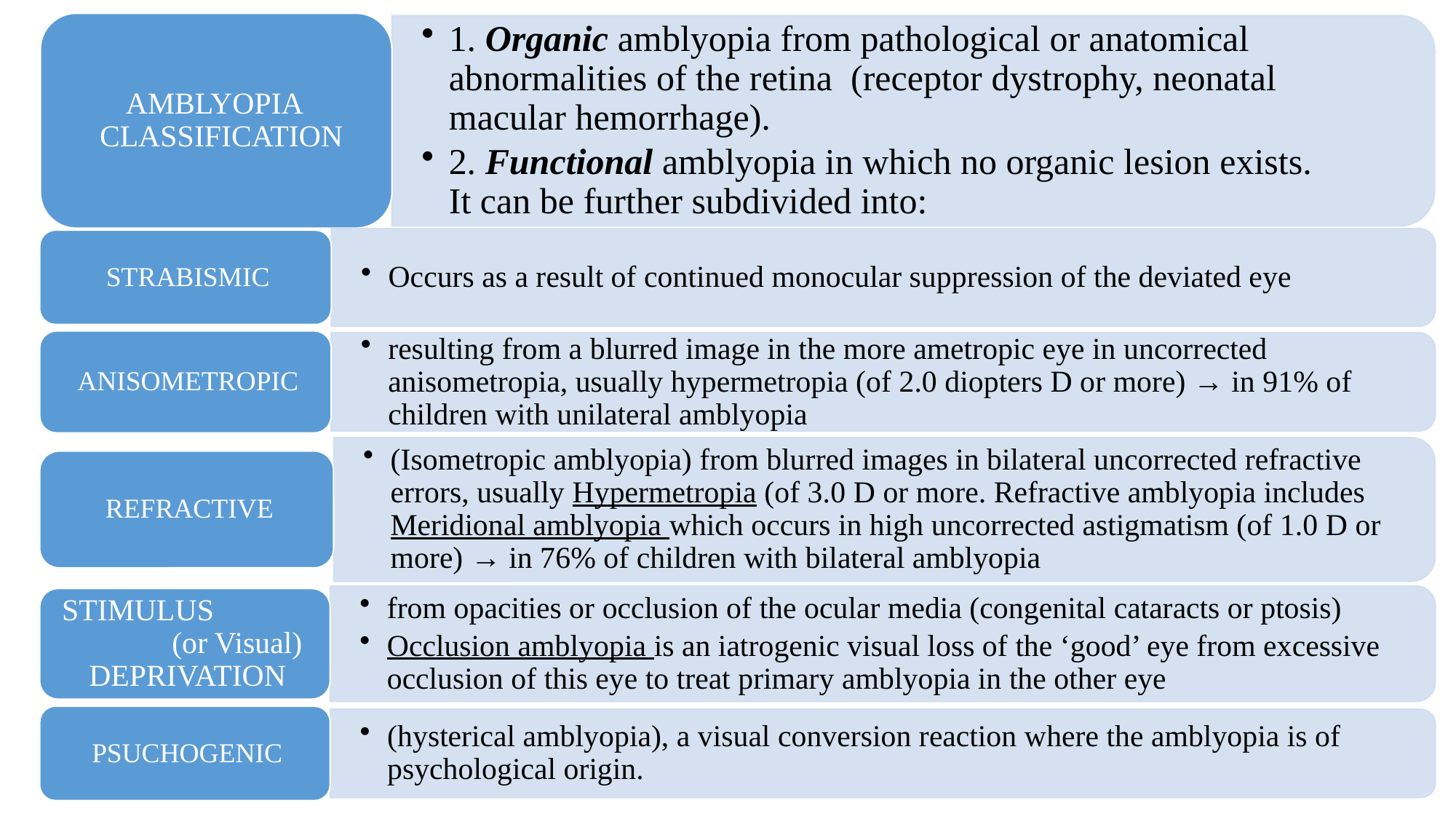

1. Organic amblyopia from pathological or anatomical abnormalities of the retina  (receptor dystrophy, neonatal macular hemorrhage).
2. Functional amblyopia in which no organic lesion exists.       It can be further subdivided into:
AMBLYOPIA   CLASSIFICATION
Occurs as a result of continued monocular suppression of the deviated eye
STRABISMIC
resulting from a blurred image in the more ametropic eye in uncorrected anisometropia, usually hypermetropia (of 2.0 diopters D or more) → in 91% of children with unilateral amblyopia
ANISOMETROPIC
(Isometropic amblyopia) from blurred images in bilateral uncorrected refractive errors, usually Hypermetropia (of 3.0 D or more. Refractive amblyopia includes Meridional amblyopia which occurs in high uncorrected astigmatism (of 1.0 D or more) → in 76% of children with bilateral amblyopia
REFRACTIVE
from opacities or occlusion of the ocular media (congenital cataracts or ptosis)
Occlusion amblyopia is an iatrogenic visual loss of the ‘good’ eye from excessive occlusion of this eye to treat primary amblyopia in the other eye
STIMULUS                           (or Visual) DEPRIVATION
(hysterical amblyopia), a visual conversion reaction where the amblyopia is of psychological origin.
PSUCHOGENIC